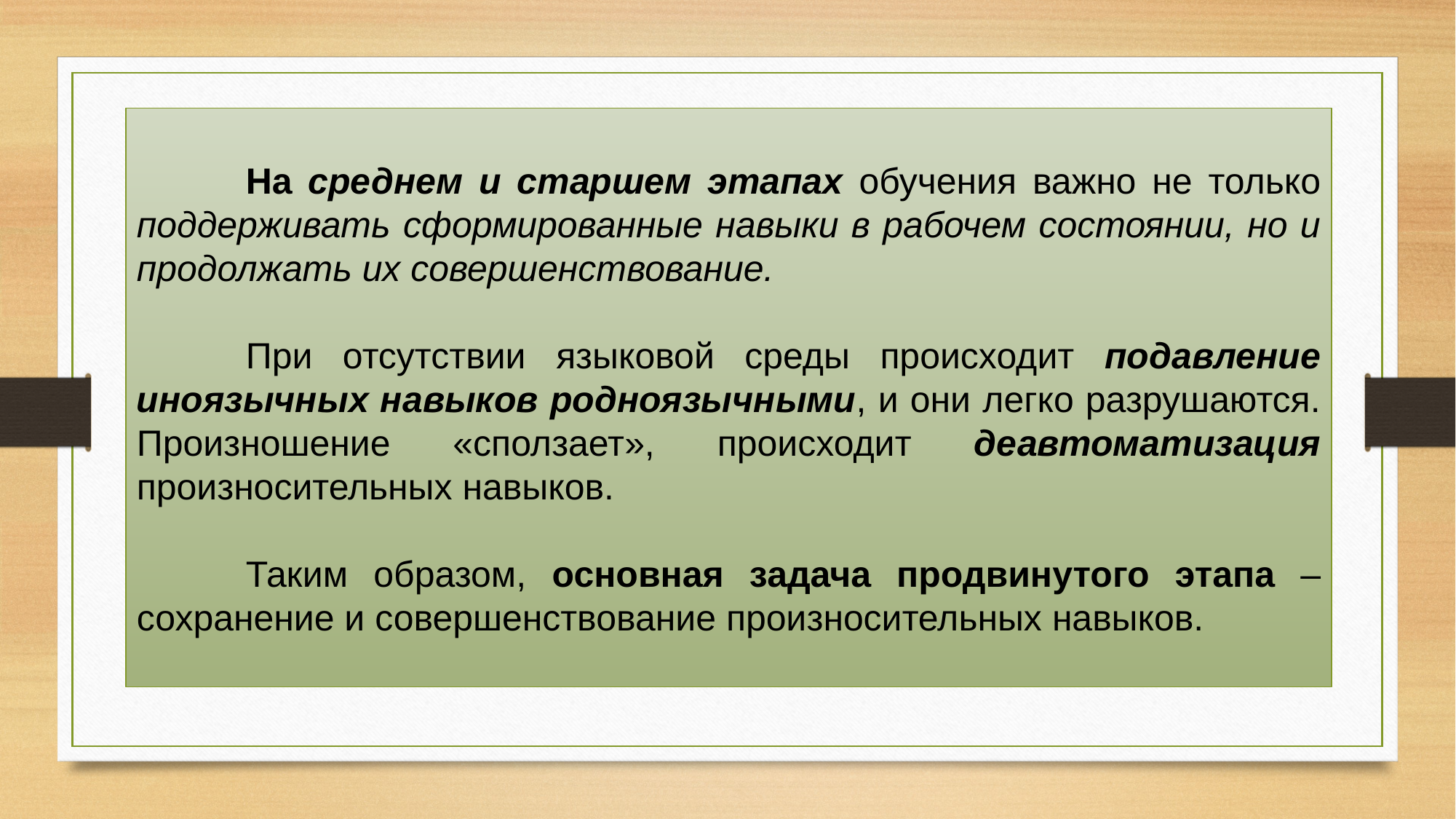

На среднем и старшем этапах обучения важно не только поддерживать сформированные навыки в рабочем состоянии, но и продолжать их совершенствование.

	При отсутствии языковой среды происходит подавление иноязычных навыков родноязычными, и они легко разрушаются. Произношение «сползает», происходит деавтоматизация произносительных навыков.

	Таким образом, основная задача продвинутого этапа – сохранение и совершенствование произносительных навыков.